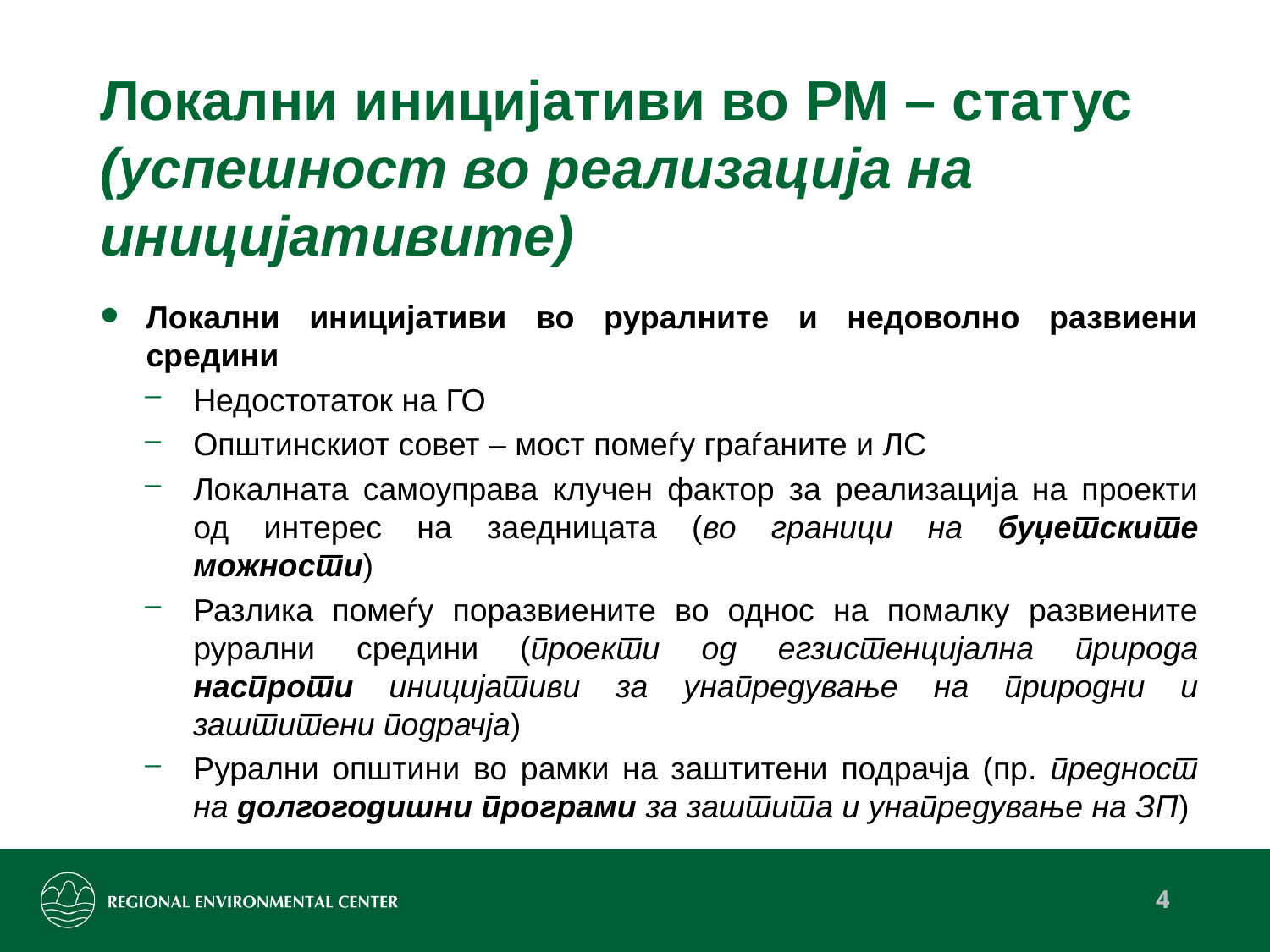

# Локални иницијативи во РМ – статус  (успешност во реализација на иницијативите)
Локални иницијативи во руралните и недоволно развиени средини
Недостотаток на ГО
Општинскиот совет – мост помеѓу граѓаните и ЛС
Локалната самоуправа клучен фактор за реализација на проекти од интерес на заедницата (во граници на буџетските можности)
Разлика помеѓу поразвиените во однос на помалку развиените рурални средини (проекти од егзистенцијална природа наспроти иницијативи за унапредување на природни и заштитени подрачја)
Рурални општини во рамки на заштитени подрачја (пр. предност на долгогодишни програми за заштита и унапредување на ЗП)
4